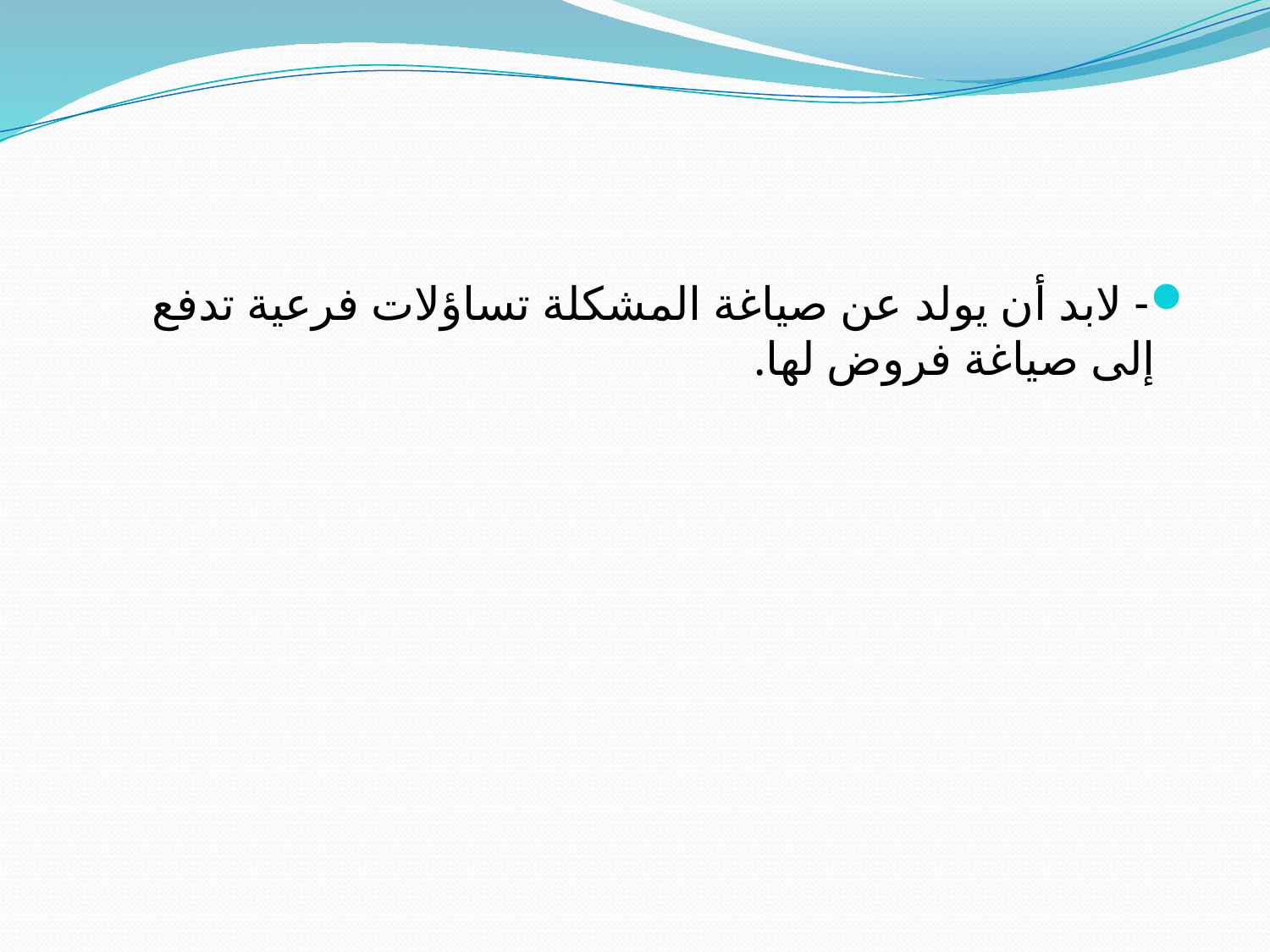

#
- لابد أن يولد عن صياغة المشكلة تساؤلات فرعية تدفع إلى صياغة فروض لها.